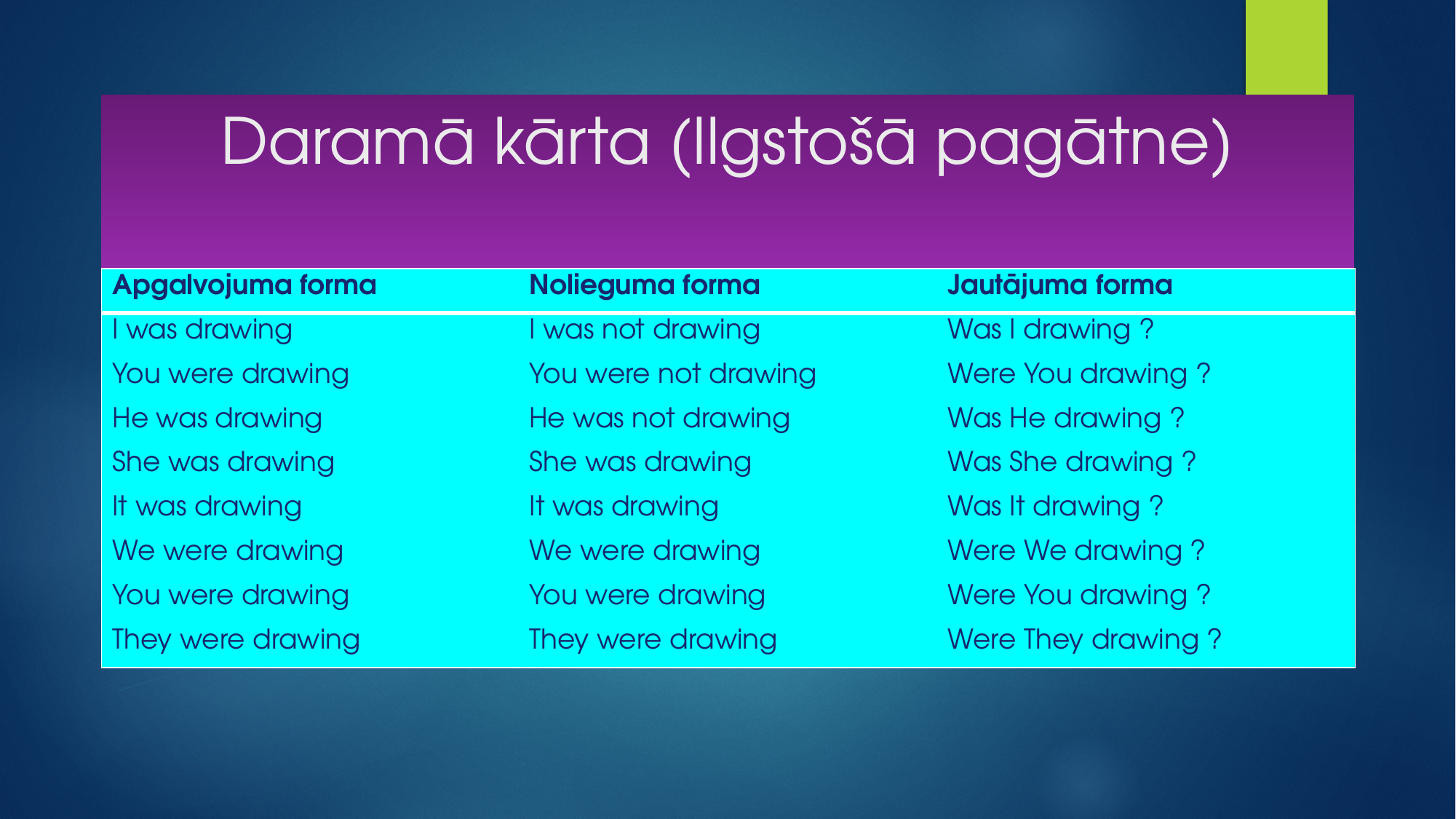

# Daramā kārta (Ilgstošā pagātne)
| Apgalvojuma forma | Nolieguma forma | Jautājuma forma |
| --- | --- | --- |
| I was drawing | I was not drawing | Was I drawing ? |
| You were drawing | You were not drawing | Were You drawing ? |
| He was drawing | He was not drawing | Was He drawing ? |
| She was drawing | She was drawing | Was She drawing ? |
| It was drawing | It was drawing | Was It drawing ? |
| We were drawing | We were drawing | Were We drawing ? |
| You were drawing | You were drawing | Were You drawing ? |
| They were drawing | They were drawing | Were They drawing ? |